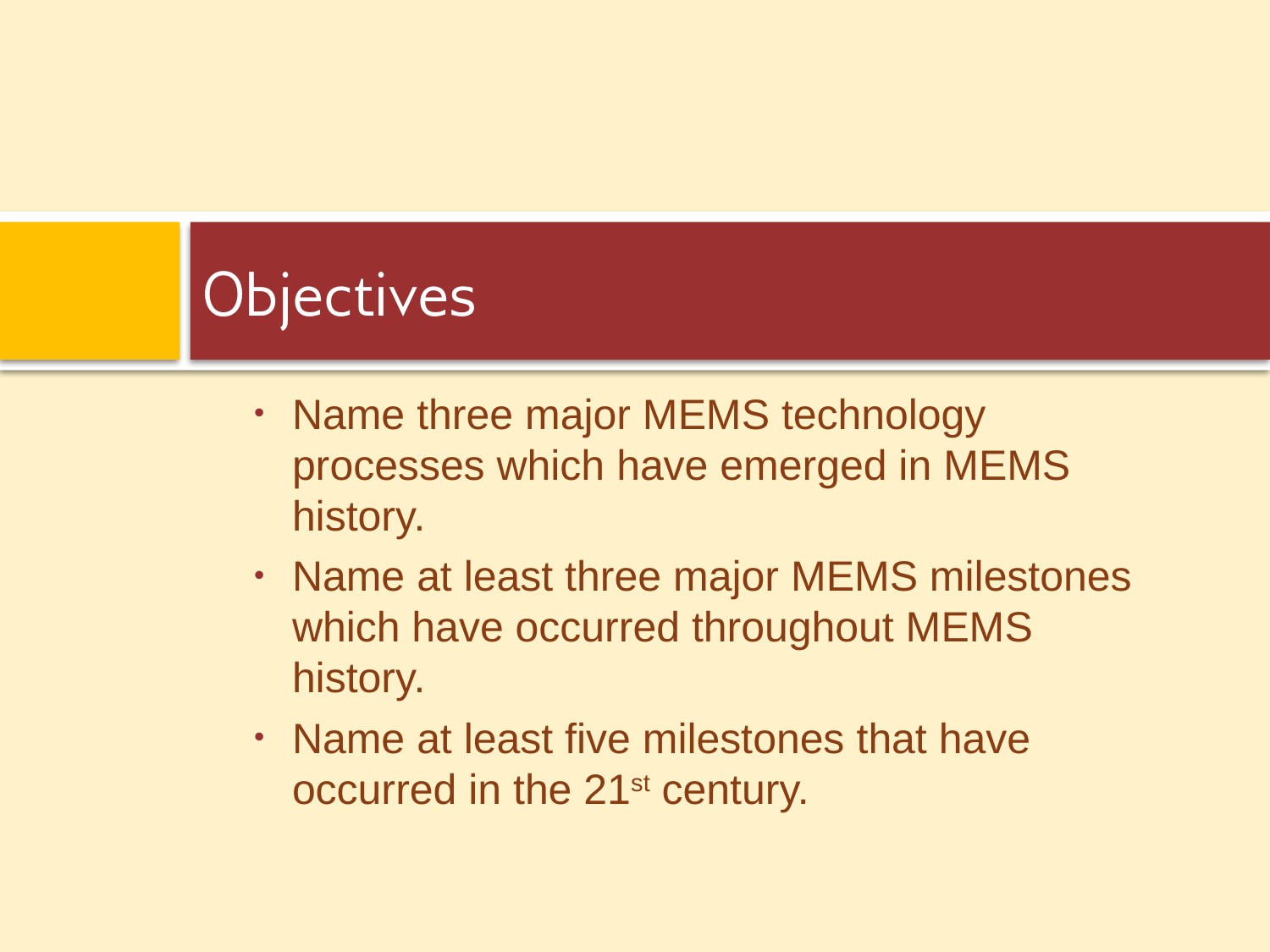

# Objectives
Name three major MEMS technology processes which have emerged in MEMS history.
Name at least three major MEMS milestones which have occurred throughout MEMS history.
Name at least five milestones that have occurred in the 21st century.